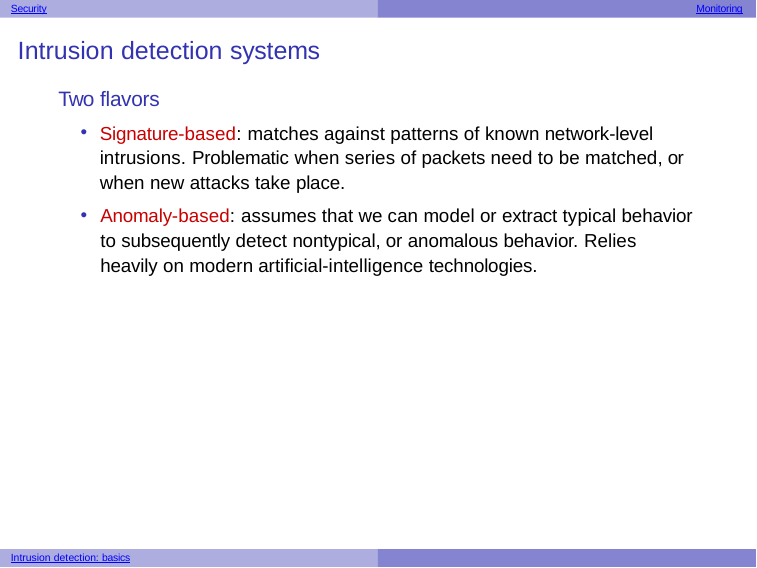

Security
Monitoring
Intrusion detection systems
Two flavors
Signature-based: matches against patterns of known network-level intrusions. Problematic when series of packets need to be matched, or when new attacks take place.
Anomaly-based: assumes that we can model or extract typical behavior to subsequently detect nontypical, or anomalous behavior. Relies heavily on modern artificial-intelligence technologies.

Intrusion detection: basics